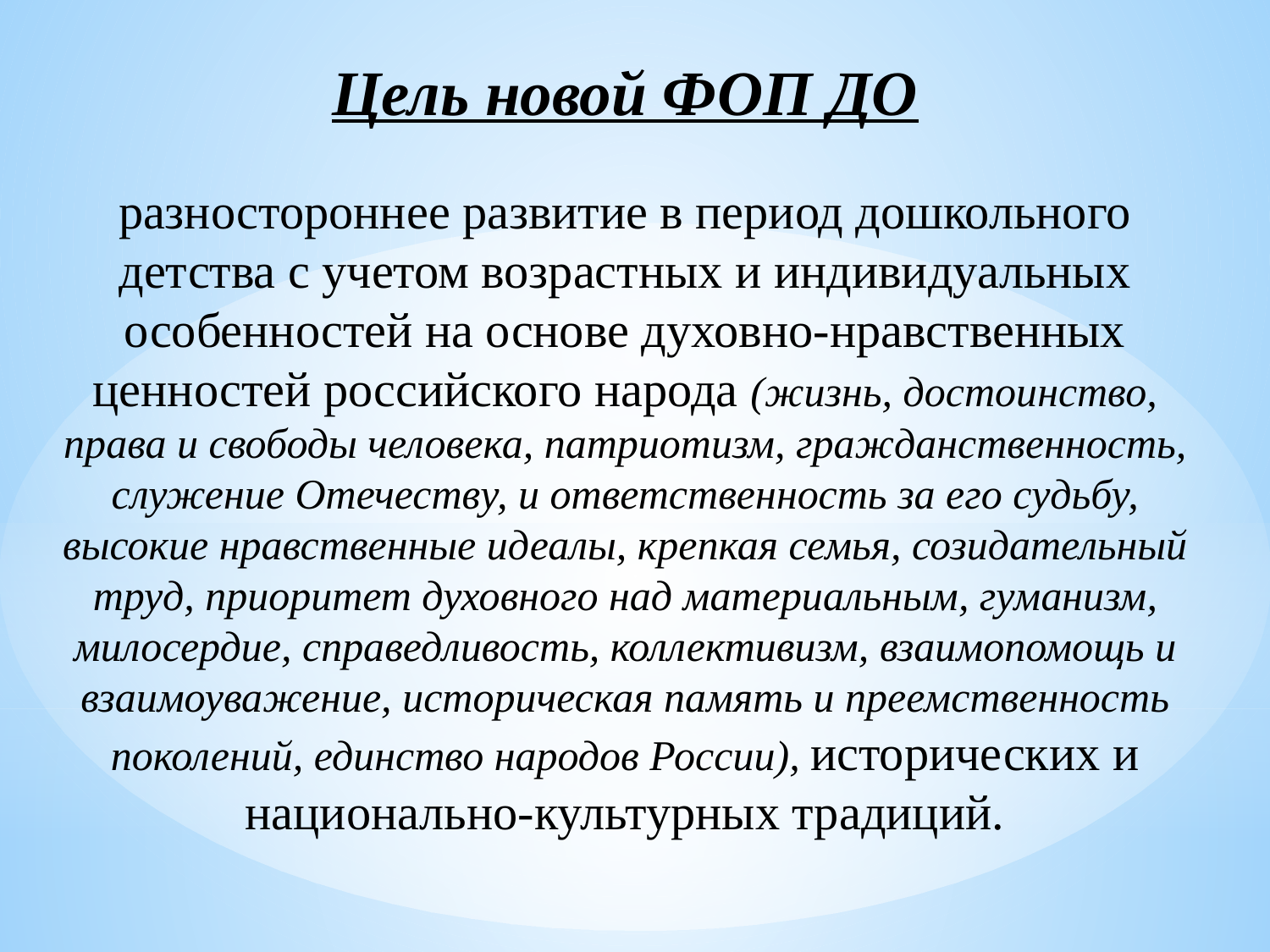

Цель новой ФОП ДО

разностороннее развитие в период дошкольного детства с учетом возрастных и индивидуальных особенностей на основе духовно-нравственных ценностей российского народа (жизнь, достоинство, права и свободы человека, патриотизм, гражданственность, служение Отечеству, и ответственность за его судьбу, высокие нравственные идеалы, крепкая семья, созидательный труд, приоритет духовного над материальным, гуманизм, милосердие, справедливость, коллективизм, взаимопомощь и взаимоуважение, историческая память и преемственность поколений, единство народов России), исторических и национально-культурных традиций.